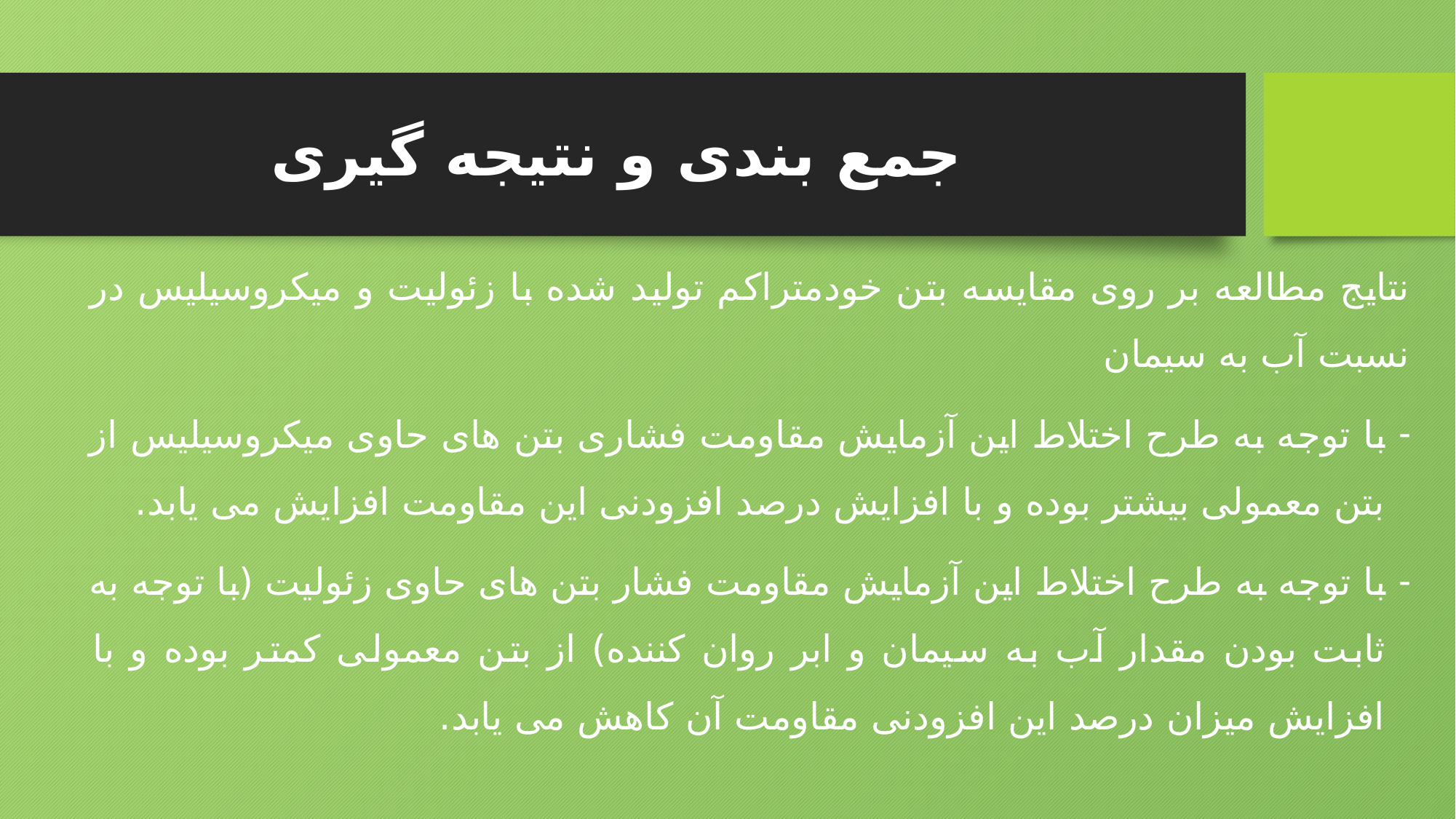

# جمع بندی و نتیجه گیری
نتایج مطالعه بر روی مقایسه بتن خودمتراکم تولید شده با زئولیت و میکروسیلیس در نسبت آب به سیمان
با توجه به طرح اختلاط این آزمایش مقاومت فشاری بتن های حاوی میکروسیلیس از بتن معمولی بیشتر بوده و با افزایش درصد افزودنی این مقاومت افزایش می یابد.
با توجه به طرح اختلاط این آزمایش مقاومت فشار بتن های حاوی زئولیت (با توجه به ثابت بودن مقدار آب به سیمان و ابر روان کننده) از بتن معمولی کمتر بوده و با افزایش میزان درصد این افزودنی مقاومت آن کاهش می یابد.